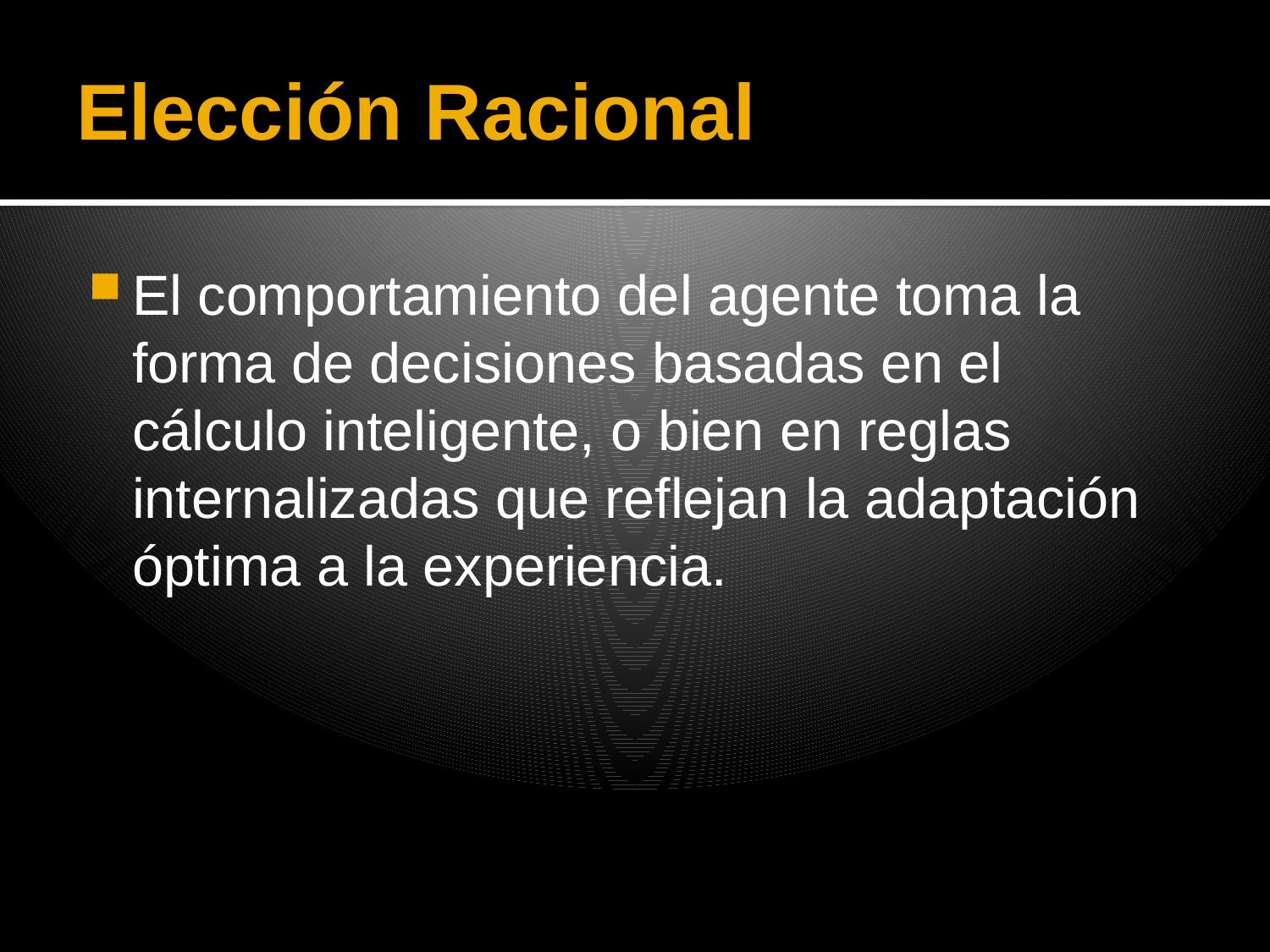

# Elección Racional
El comportamiento del agente toma la forma de decisiones basadas en el cálculo inteligente, o bien en reglas internalizadas que reflejan la adaptación óptima a la experiencia.